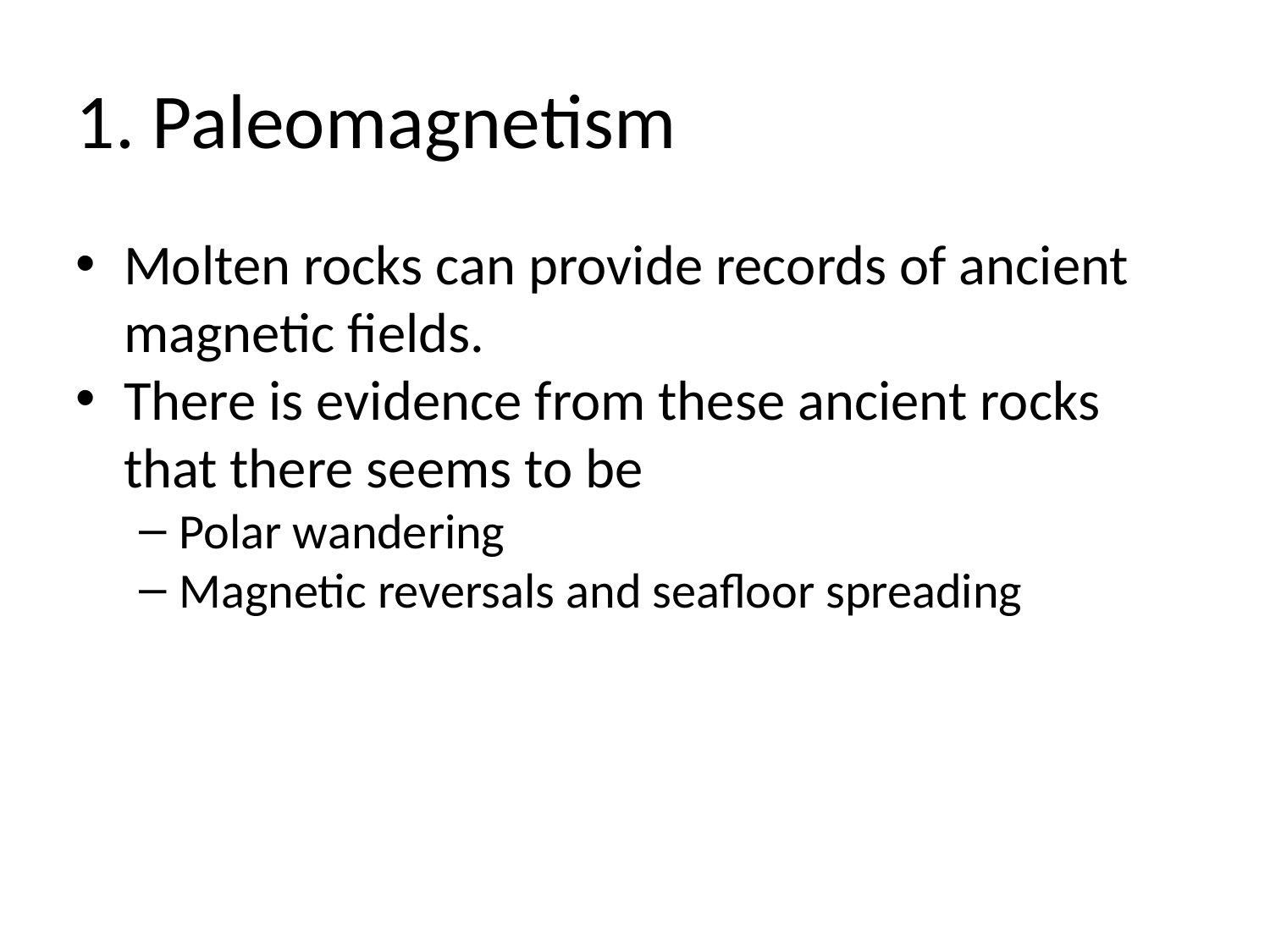

1. Paleomagnetism
Molten rocks can provide records of ancient magnetic fields.
There is evidence from these ancient rocks that there seems to be
Polar wandering
Magnetic reversals and seafloor spreading